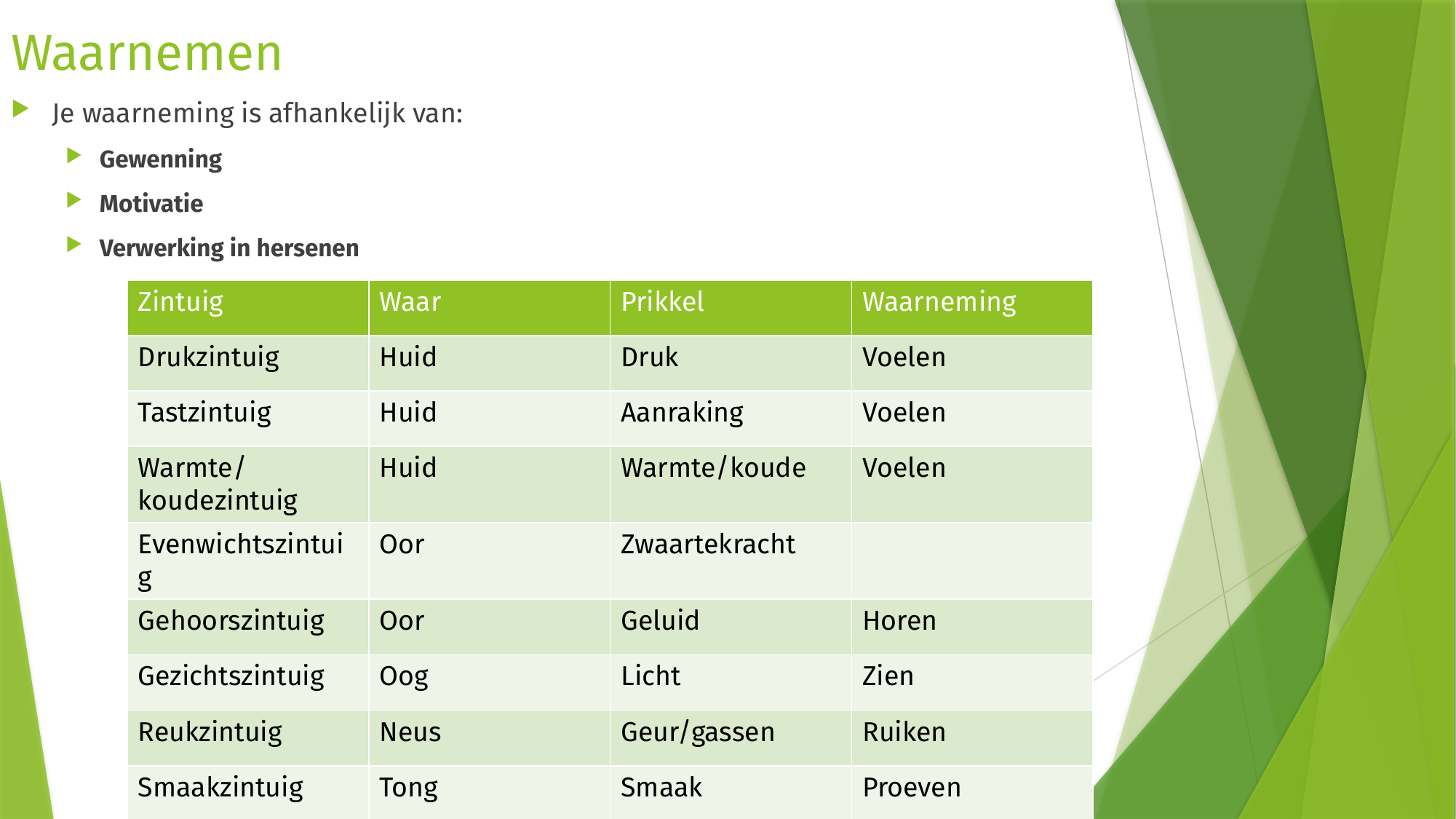

# Waarnemen
Je waarneming is afhankelijk van:
Gewenning
Motivatie
Verwerking in hersenen
| Zintuig | Waar | Prikkel | Waarneming |
| --- | --- | --- | --- |
| Drukzintuig | Huid | Druk | Voelen |
| Tastzintuig | Huid | Aanraking | Voelen |
| Warmte/koudezintuig | Huid | Warmte/koude | Voelen |
| Evenwichtszintuig | Oor | Zwaartekracht |  |
| Gehoorszintuig | Oor | Geluid | Horen |
| Gezichtszintuig | Oog | Licht | Zien |
| Reukzintuig | Neus | Geur/gassen | Ruiken |
| Smaakzintuig | Tong | Smaak | Proeven |